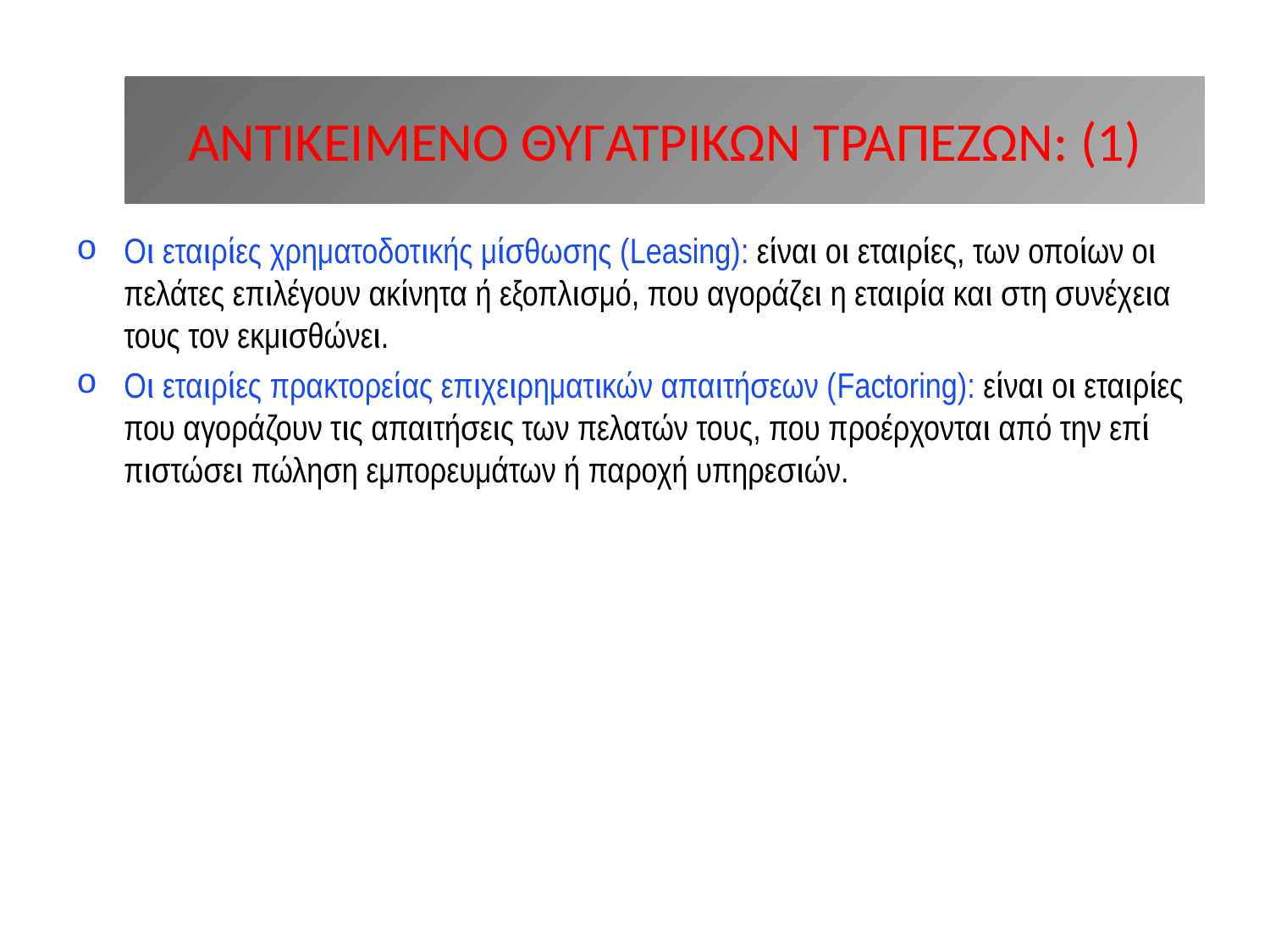

# ΑΝΤΙΚΕΙΜΕΝΟ ΘΥΓΑΤΡΙΚΩΝ ΤΡΑΠΕΖΩΝ: (1)
Οι εταιρίες χρηματοδοτικής μίσθωσης (Leasing): είναι οι εταιρίες, των οποίων οι πελάτες επιλέγουν ακίνητα ή εξοπλισμό, που αγοράζει η εταιρία και στη συνέχεια τους τον εκμισθώνει.
Οι εταιρίες πρακτορείας επιχειρηματικών απαιτήσεων (Factoring): είναι οι εταιρίες που αγοράζουν τις απαιτήσεις των πελατών τους, που προέρχονται από την επί πιστώσει πώληση εμπορευμάτων ή παροχή υπηρεσιών.